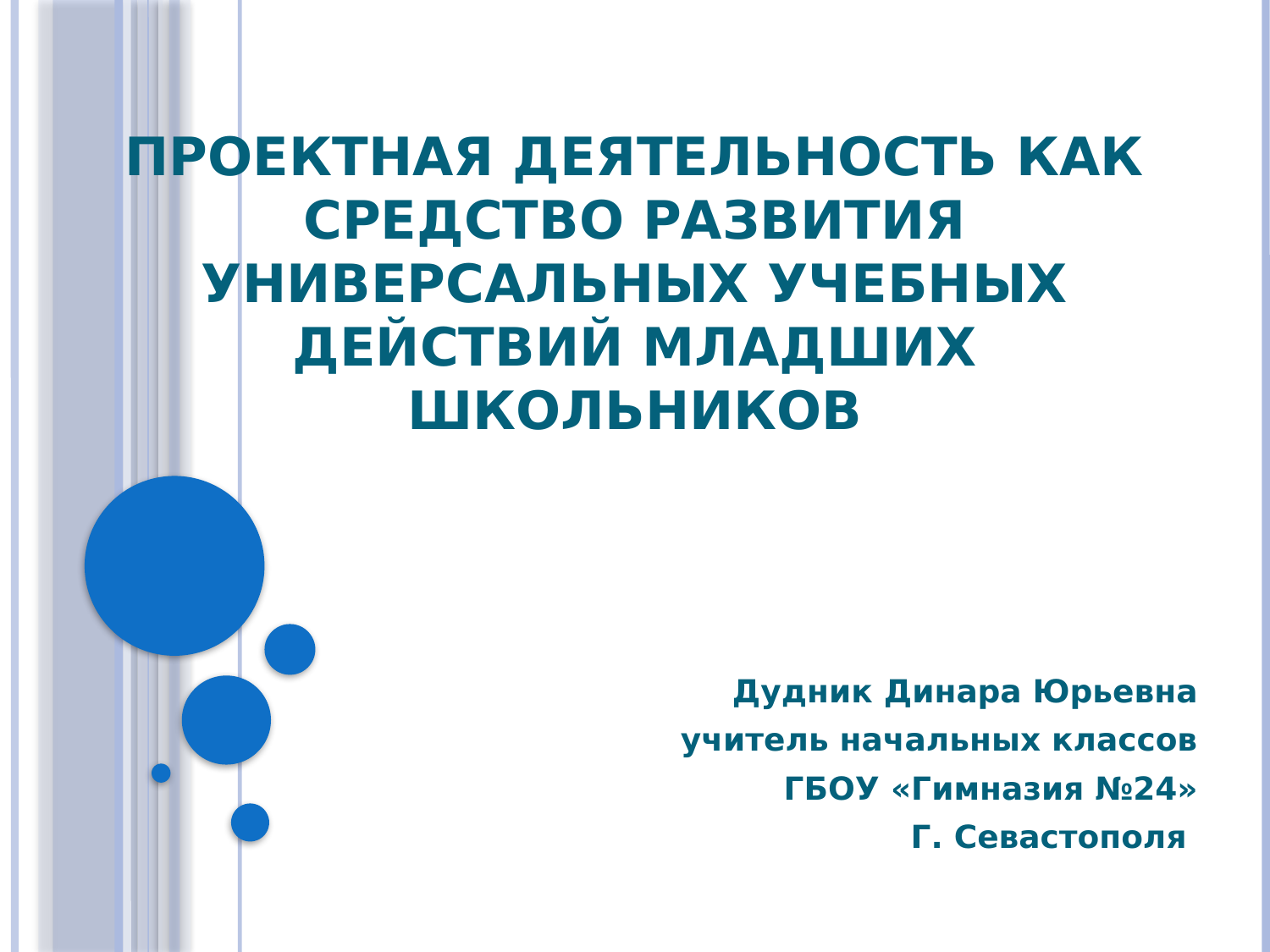

# Проектная деятельность как средство развития универсальных учебных действий младших школьников
Дудник Динара Юрьевна
учитель начальных классов
ГБОУ «Гимназия №24»
Г. Севастополя